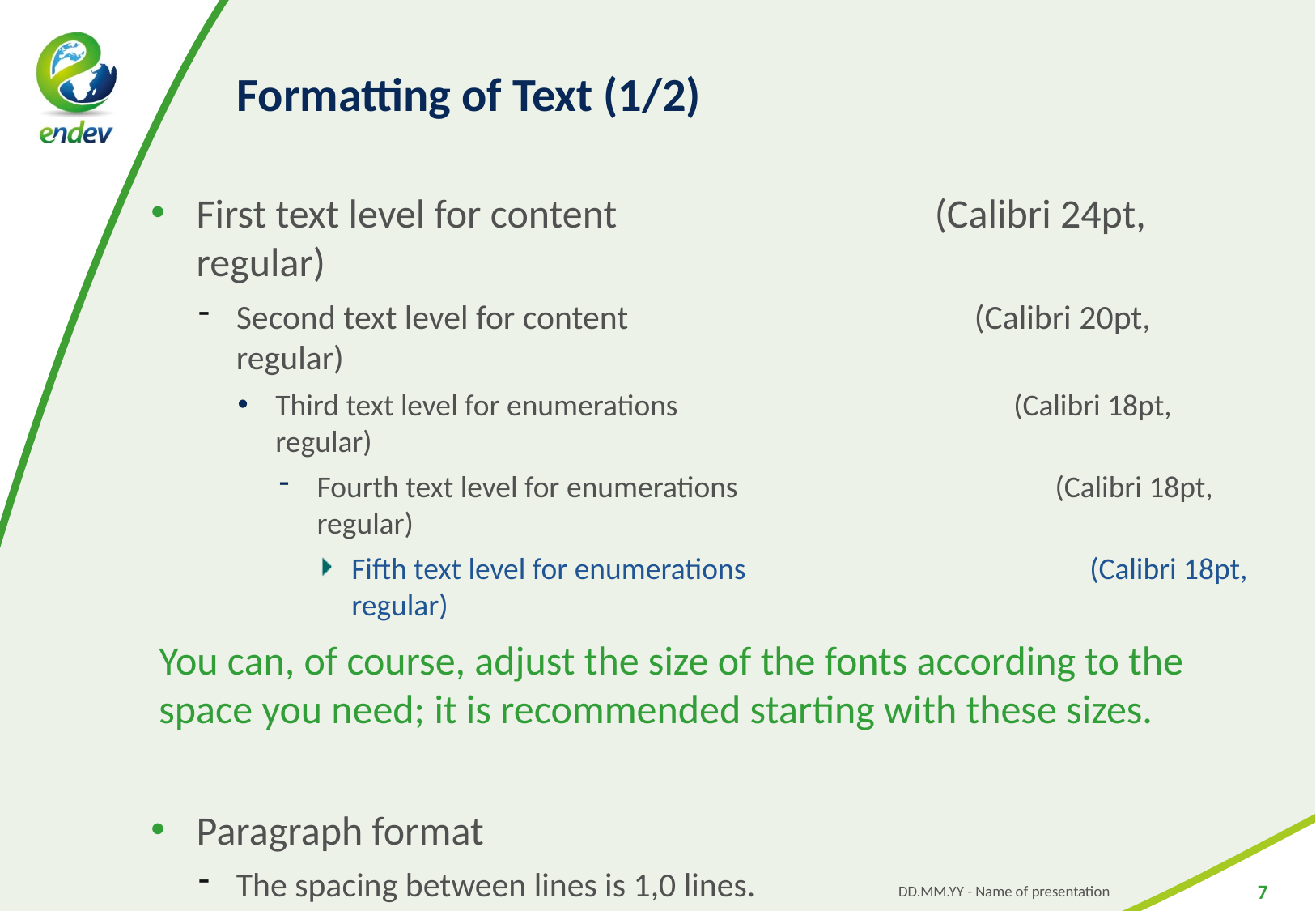

# Formatting of Text (1/2)
First text level for content	(Calibri 24pt, regular)
Second text level for content	(Calibri 20pt, regular)
Third text level for enumerations	(Calibri 18pt, regular)
Fourth text level for enumerations	(Calibri 18pt, regular)
Fifth text level for enumerations	(Calibri 18pt, regular)
You can, of course, adjust the size of the fonts according to the space you need; it is recommended starting with these sizes.

Paragraph format
The spacing between lines is 1,0 lines.
The spacing before a paragraph is 0,3 lines.

DD.MM.YY - Name of presentation
7